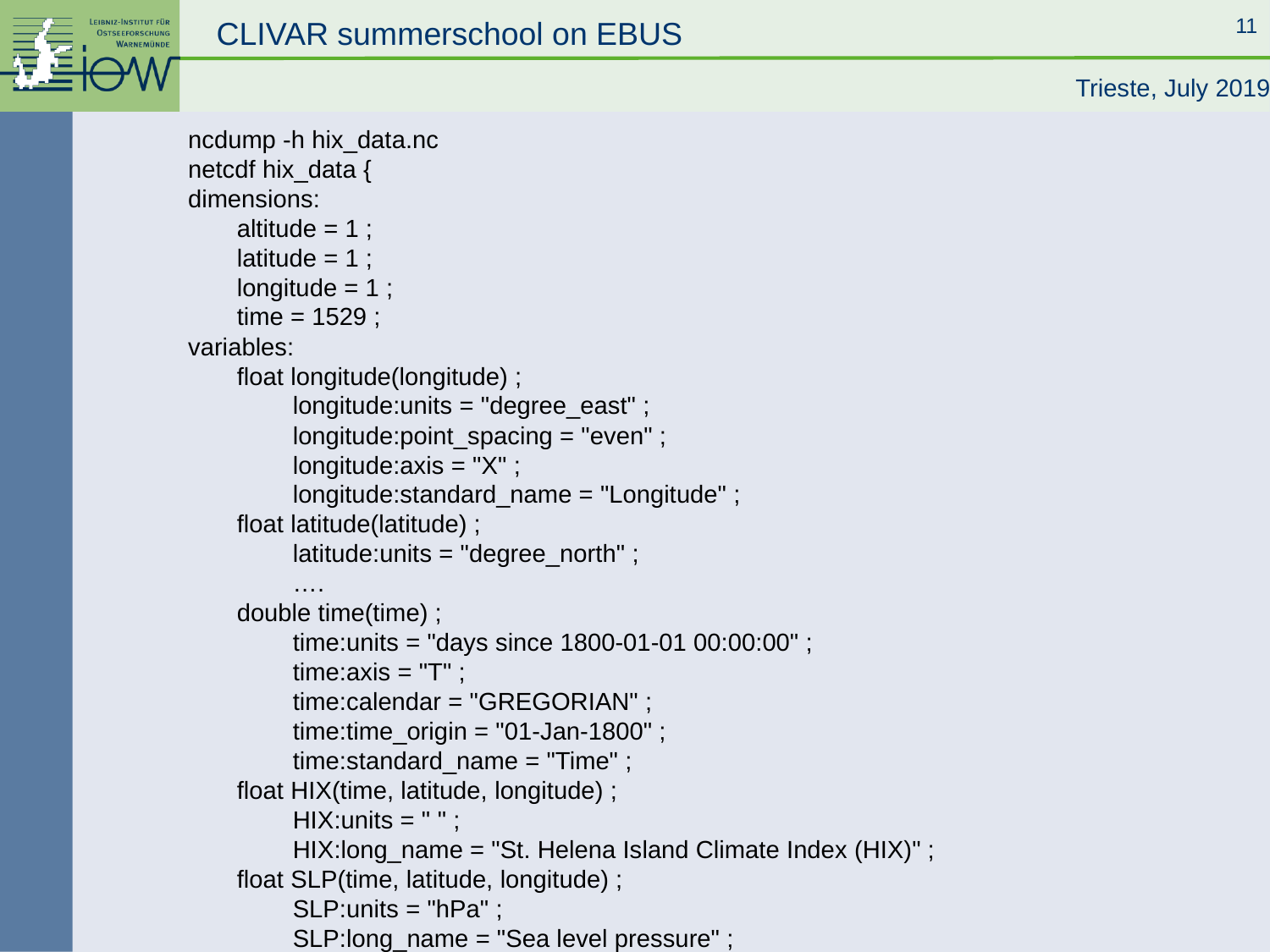

11
ncdump -h hix_data.nc
netcdf hix_data {
dimensions:
       altitude = 1 ;
       latitude = 1 ;
       longitude = 1 ;
       time = 1529 ;
variables:
       float longitude(longitude) ;
               longitude:units = "degree_east" ;
               longitude:point_spacing = "even" ;
               longitude:axis = "X" ;
               longitude:standard_name = "Longitude" ;
       float latitude(latitude) ;
               latitude:units = "degree_north" ;
               ….
       double time(time) ;
               time:units = "days since 1800-01-01 00:00:00" ;
               time:axis = "T" ;
               time:calendar = "GREGORIAN" ;
               time:time_origin = "01-Jan-1800" ;
               time:standard_name = "Time" ;
       float HIX(time, latitude, longitude) ;
               HIX:units = " " ;
               HIX:long_name = "St. Helena Island Climate Index (HIX)" ;
       float SLP(time, latitude, longitude) ;
               SLP:units = "hPa" ;
               SLP:long_name = "Sea level pressure" ;
…...